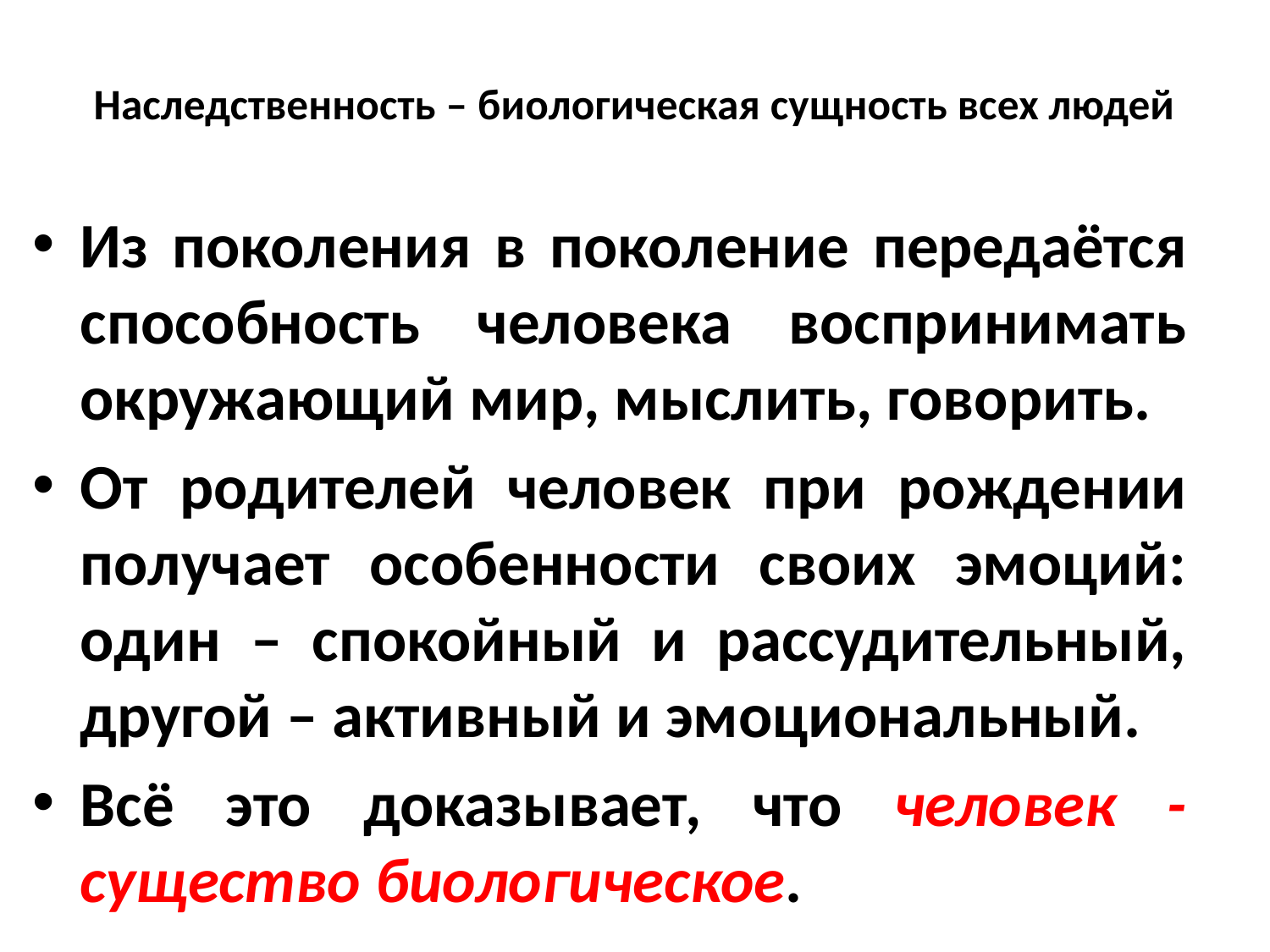

# Наследственность – биологическая сущность всех людей
Из поколения в поколение передаётся способность человека воспринимать окружающий мир, мыслить, говорить.
От родителей человек при рождении получает особенности своих эмоций: один – спокойный и рассудительный, другой – активный и эмоциональный.
Всё это доказывает, что человек - существо биологическое.